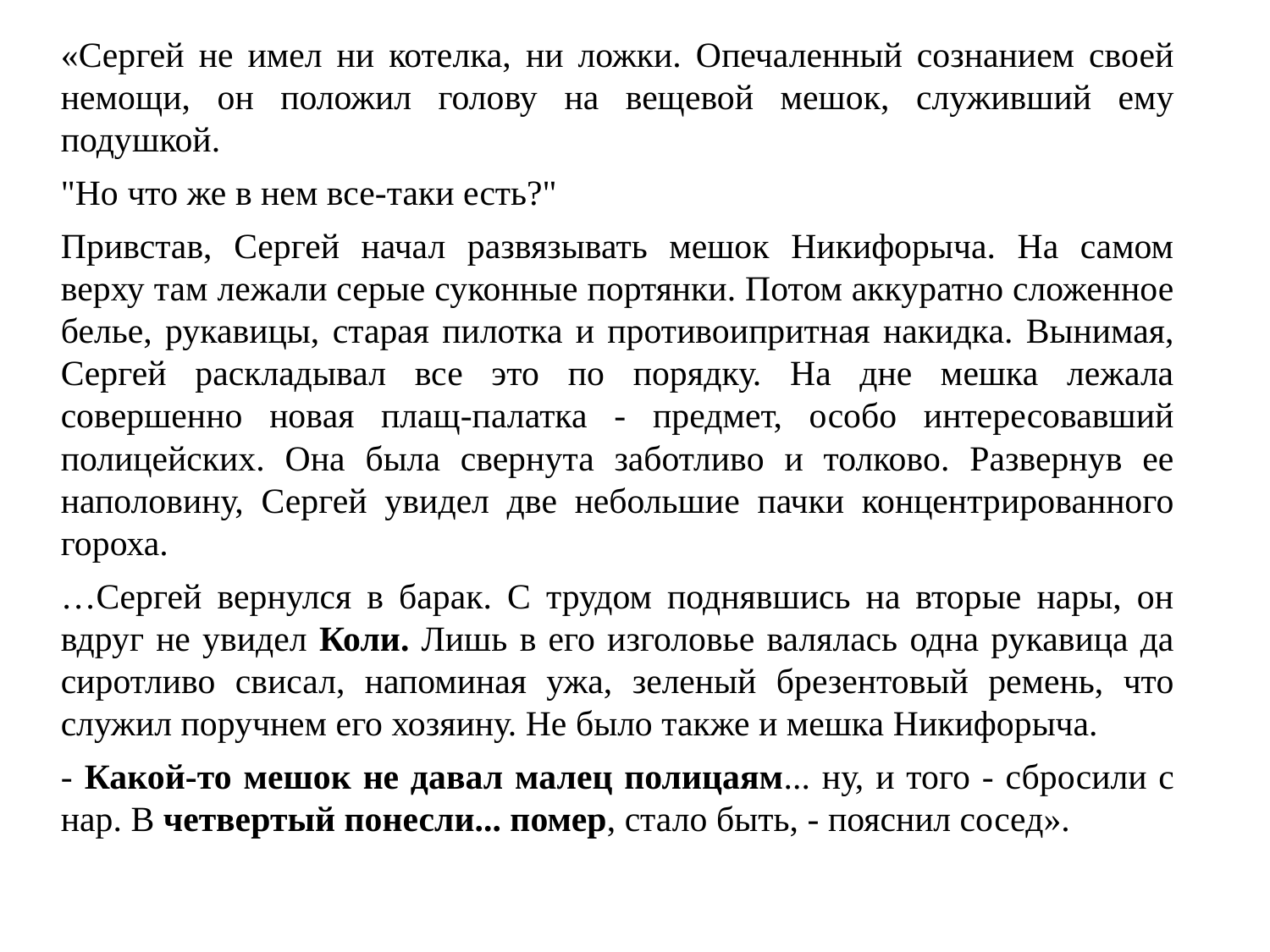

«Сергей не имел ни котелка, ни ложки. Опечаленный сознанием своей немощи, он положил голову на вещевой мешок, служивший ему подушкой.
"Но что же в нем все-таки есть?"
Привстав, Сергей начал развязывать мешок Никифорыча. На самом верху там лежали серые суконные портянки. Потом аккуратно сложенное белье, рукавицы, старая пилотка и противоипритная накидка. Вынимая, Сергей раскладывал все это по порядку. На дне мешка лежала совершенно новая плащ-палатка - предмет, особо интересовавший полицейских. Она была свернута заботливо и толково. Развернув ее наполовину, Сергей увидел две небольшие пачки концентрированного гороха.
…Сергей вернулся в барак. С трудом поднявшись на вторые нары, он вдруг не увидел Коли. Лишь в его изголовье валялась одна рукавица да сиротливо свисал, напоминая ужа, зеленый брезентовый ремень, что служил поручнем его хозяину. Не было также и мешка Никифорыча.
- Какой-то мешок не давал малец полицаям... ну, и того - сбросили с нар. В четвертый понесли... помер, стало быть, - пояснил сосед».